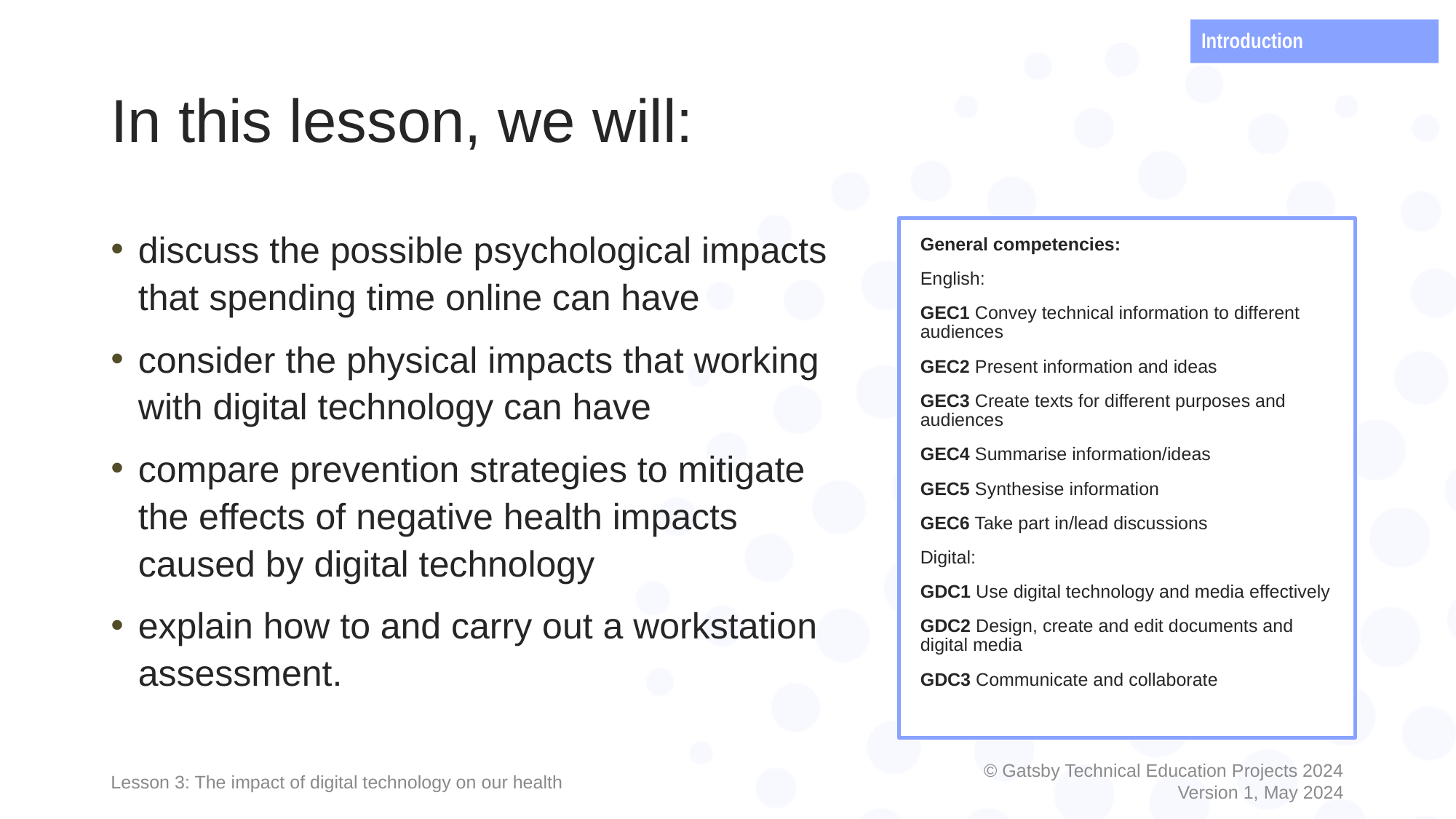

Introduction
# In this lesson, we will:
discuss the possible psychological impacts that spending time online can have
consider the physical impacts that working with digital technology can have
compare prevention strategies to mitigate the effects of negative health impacts caused by digital technology
explain how to and carry out a workstation assessment.

General competencies:
English:
GEC1 Convey technical information to different audiences
GEC2 Present information and ideas
GEC3 Create texts for different purposes and audiences
GEC4 Summarise information/ideas
GEC5 Synthesise information
GEC6 Take part in/lead discussions
Digital:
GDC1 Use digital technology and media effectively
GDC2 Design, create and edit documents and digital media
GDC3 Communicate and collaborate
Lesson 3: The impact of digital technology on our health